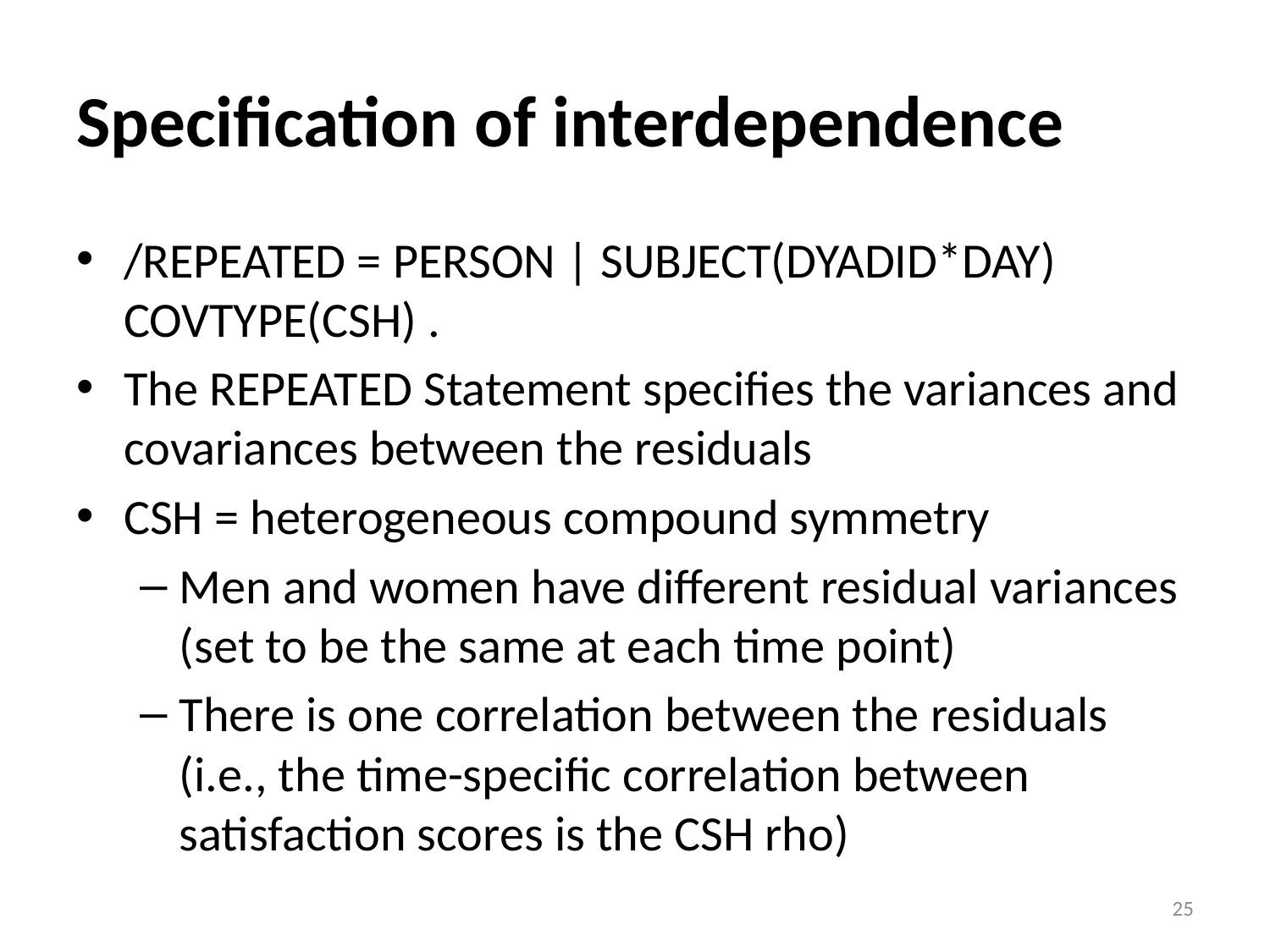

/REPEATED = PERSON | SUBJECT(DYADID*DAY) COVTYPE(CSH) .
The REPEATED Statement specifies the variances and covariances between the residuals
CSH = heterogeneous compound symmetry
Men and women have different residual variances (set to be the same at each time point)
There is one correlation between the residuals (i.e., the time-specific correlation between satisfaction scores is the CSH rho)
Specification of interdependence
25